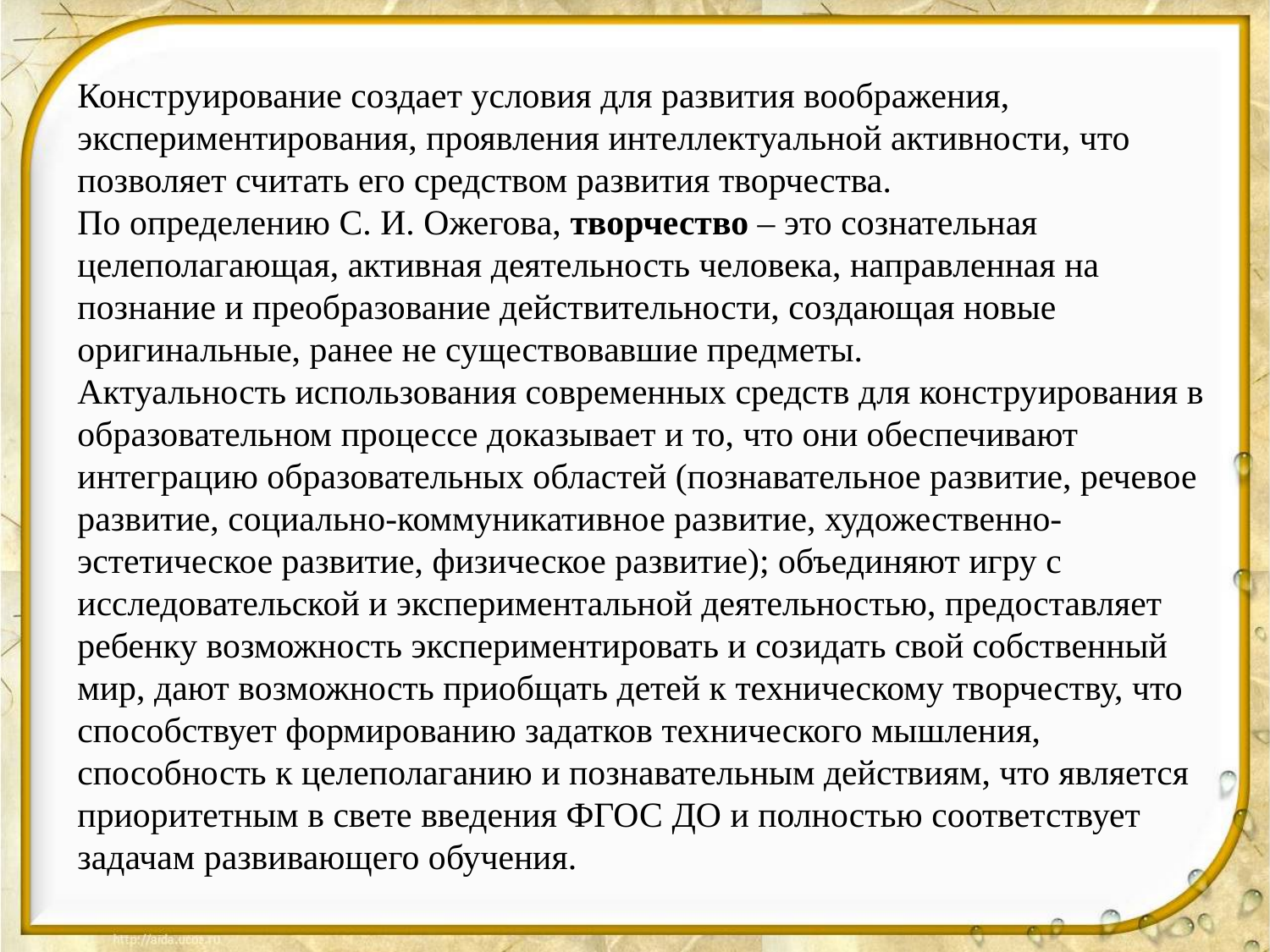

Конструирование создает условия для развития воображения, экспериментирования, проявления интеллектуальной активности, что позволяет считать его средством развития творчества.
По определению С. И. Ожегова, творчество – это сознательная целеполагающая, активная деятельность человека, направленная на познание и преобразование действительности, создающая новые оригинальные, ранее не существовавшие предметы.
Актуальность использования современных средств для конструирования в образовательном процессе доказывает и то, что они обеспечивают интеграцию образовательных областей (познавательное развитие, речевое развитие, социально-коммуникативное развитие, художественно-эстетическое развитие, физическое развитие); объединяют игру с исследовательской и экспериментальной деятельностью, предоставляет ребенку возможность экспериментировать и созидать свой собственный мир, дают возможность приобщать детей к техническому творчеству, что способствует формированию задатков технического мышления, способность к целеполаганию и познавательным действиям, что является приоритетным в свете введения ФГОС ДО и полностью соответствует задачам развивающего обучения.